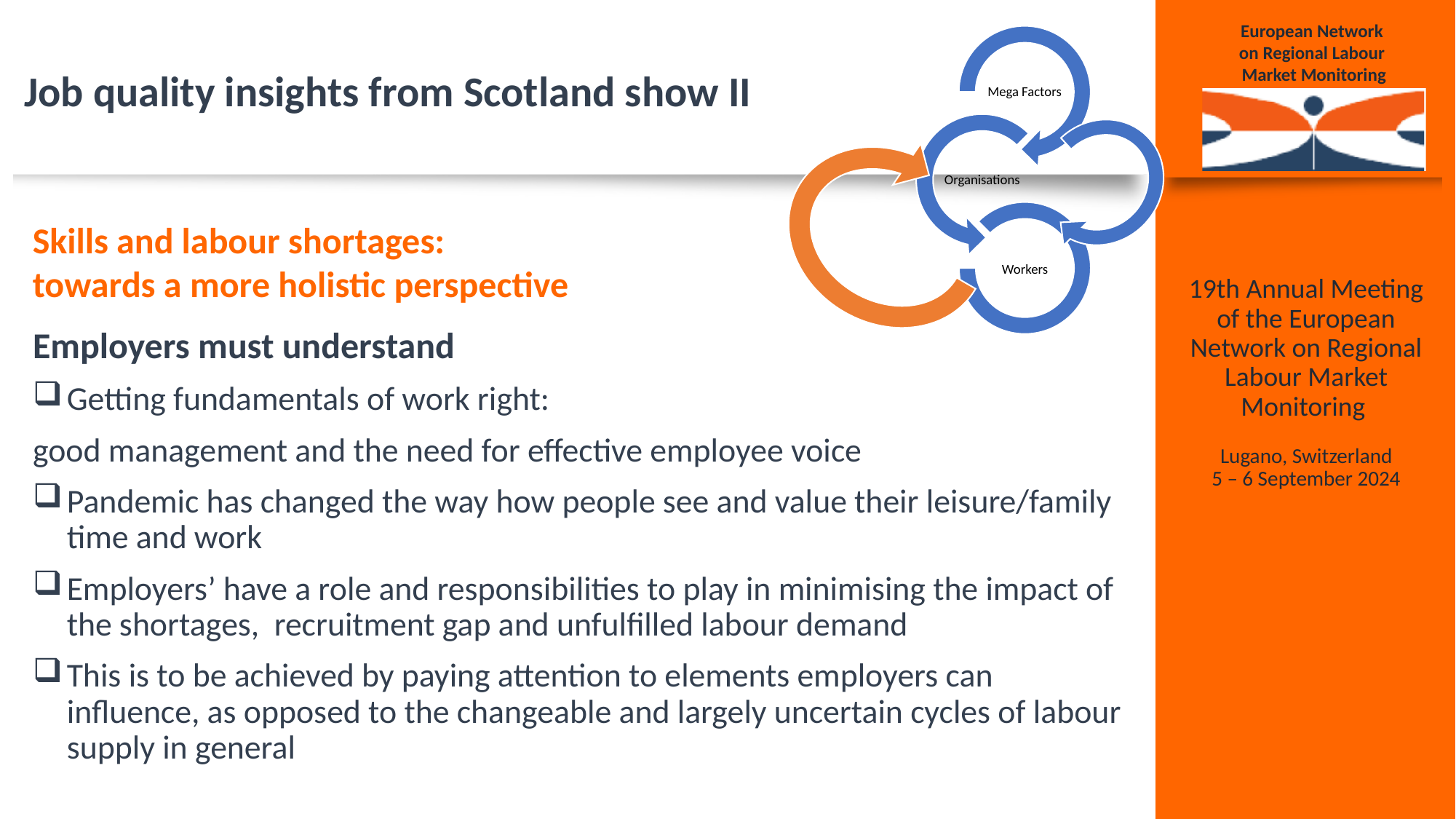

# Job quality insights from Scotland show II
Mega Factors
Organisations
Workers

Skills and labour shortages:
towards a more holistic perspective

Employers must understand
Getting fundamentals of work right:
good management and the need for effective employee voice
Pandemic has changed the way how people see and value their leisure/family time and work
Employers’ have a role and responsibilities to play in minimising the impact of the shortages,  recruitment gap and unfulfilled labour demand
This is to be achieved by paying attention to elements employers can influence, as opposed to the changeable and largely uncertain cycles of labour supply in general